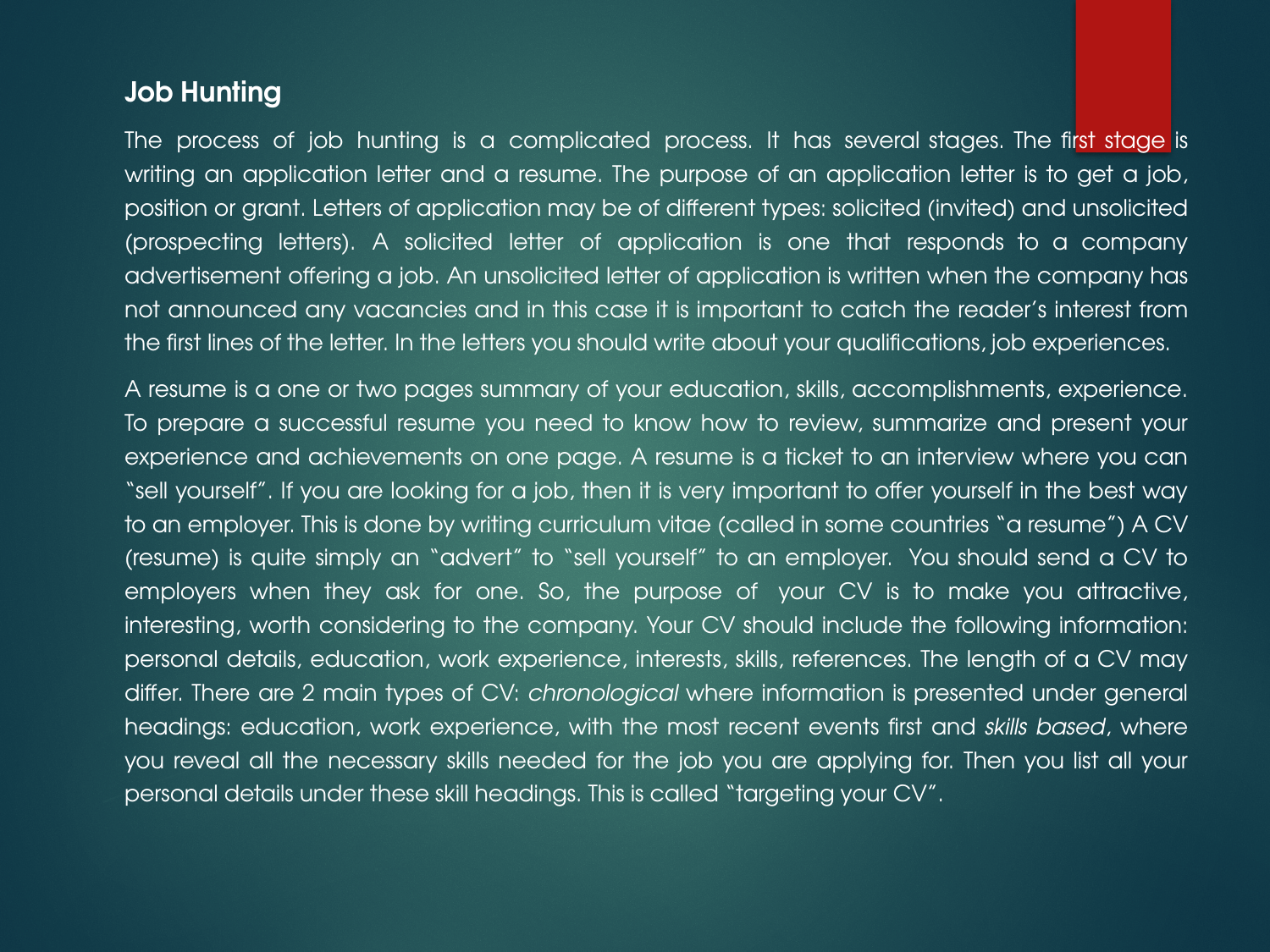

Job Hunting
The process of job hunting is a complicated process. It has several stages. The first stage is writing an application letter and a resume. The purpose of an application letter is to get a job, position or grant. Letters of application may be of different types: solicited (invited) and unsolicited (prospecting letters). A solicited letter of application is one that responds to a company advertisement offering a job. An unsolicited letter of application is written when the company has not announced any vacancies and in this case it is important to catch the reader’s interest from the first lines of the letter. In the letters you should write about your qualifications, job experiences.
A resume is a one or two pages summary of your education, skills, accomplishments, experience. To prepare a successful resume you need to know how to review, summarize and present your experience and achievements on one page. A resume is a ticket to an interview where you can “sell yourself”. If you are looking for a job, then it is very important to offer yourself in the best way to an employer. This is done by writing curriculum vitae (called in some countries “a resume”) A CV (resume) is quite simply an “advert” to “sell yourself” to an employer. You should send a CV to employers when they ask for one. So, the purpose of your CV is to make you attractive, interesting, worth considering to the company. Your CV should include the following information: personal details, education, work experience, interests, skills, references. The length of a CV may differ. There are 2 main types of CV: chronological where information is presented under general headings: education, work experience, with the most recent events first and skills based, where you reveal all the necessary skills needed for the job you are applying for. Then you list all your personal details under these skill headings. This is called “targeting your CV”.